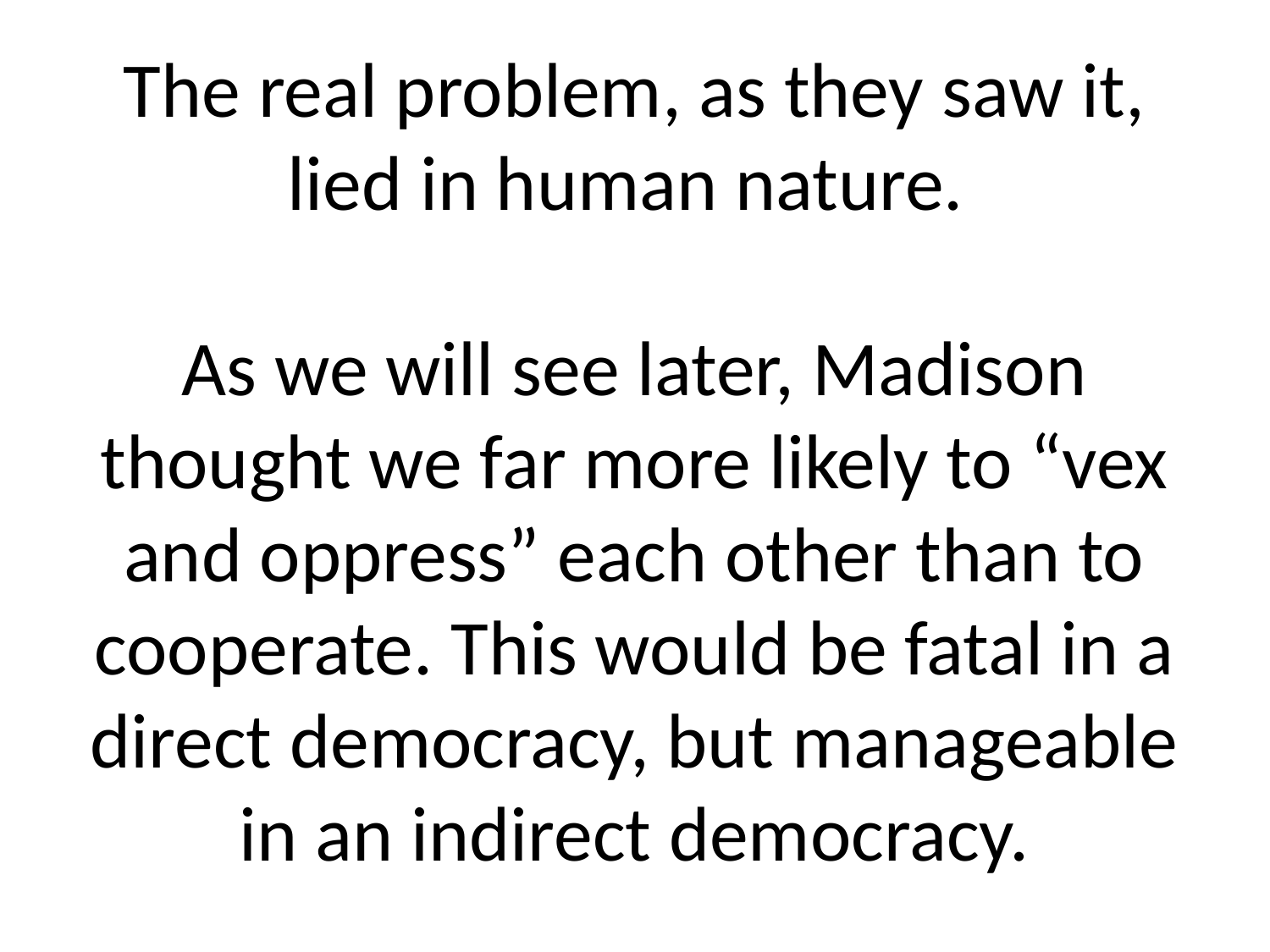

# The real problem, as they saw it, lied in human nature. As we will see later, Madison thought we far more likely to “vex and oppress” each other than to cooperate. This would be fatal in a direct democracy, but manageable in an indirect democracy.